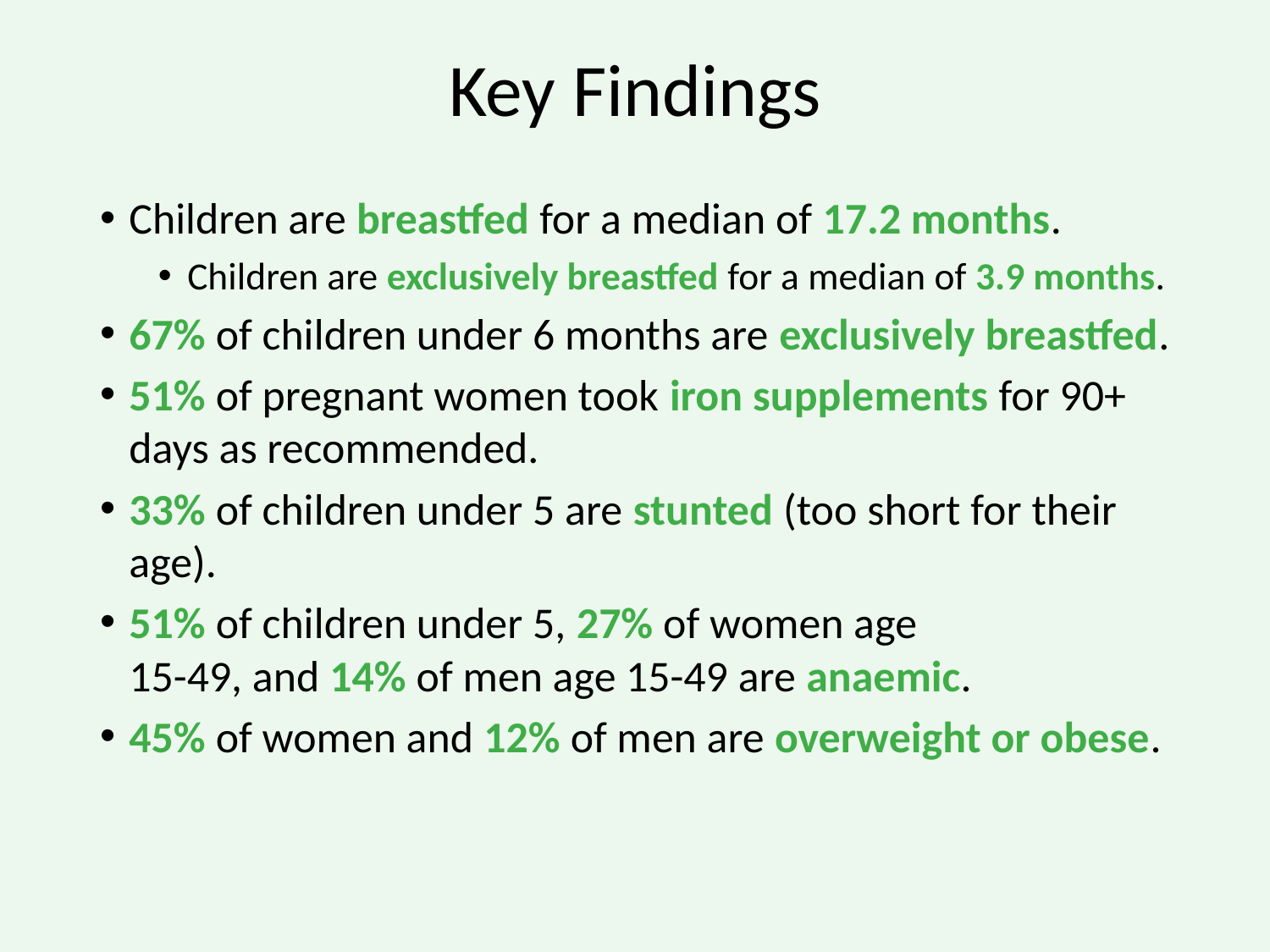

# Key Findings
Children are breastfed for a median of 17.2 months.
Children are exclusively breastfed for a median of 3.9 months.
67% of children under 6 months are exclusively breastfed.
51% of pregnant women took iron supplements for 90+ days as recommended.
33% of children under 5 are stunted (too short for their age).
51% of children under 5, 27% of women age
15-49, and 14% of men age 15-49 are anaemic.
45% of women and 12% of men are overweight or obese.